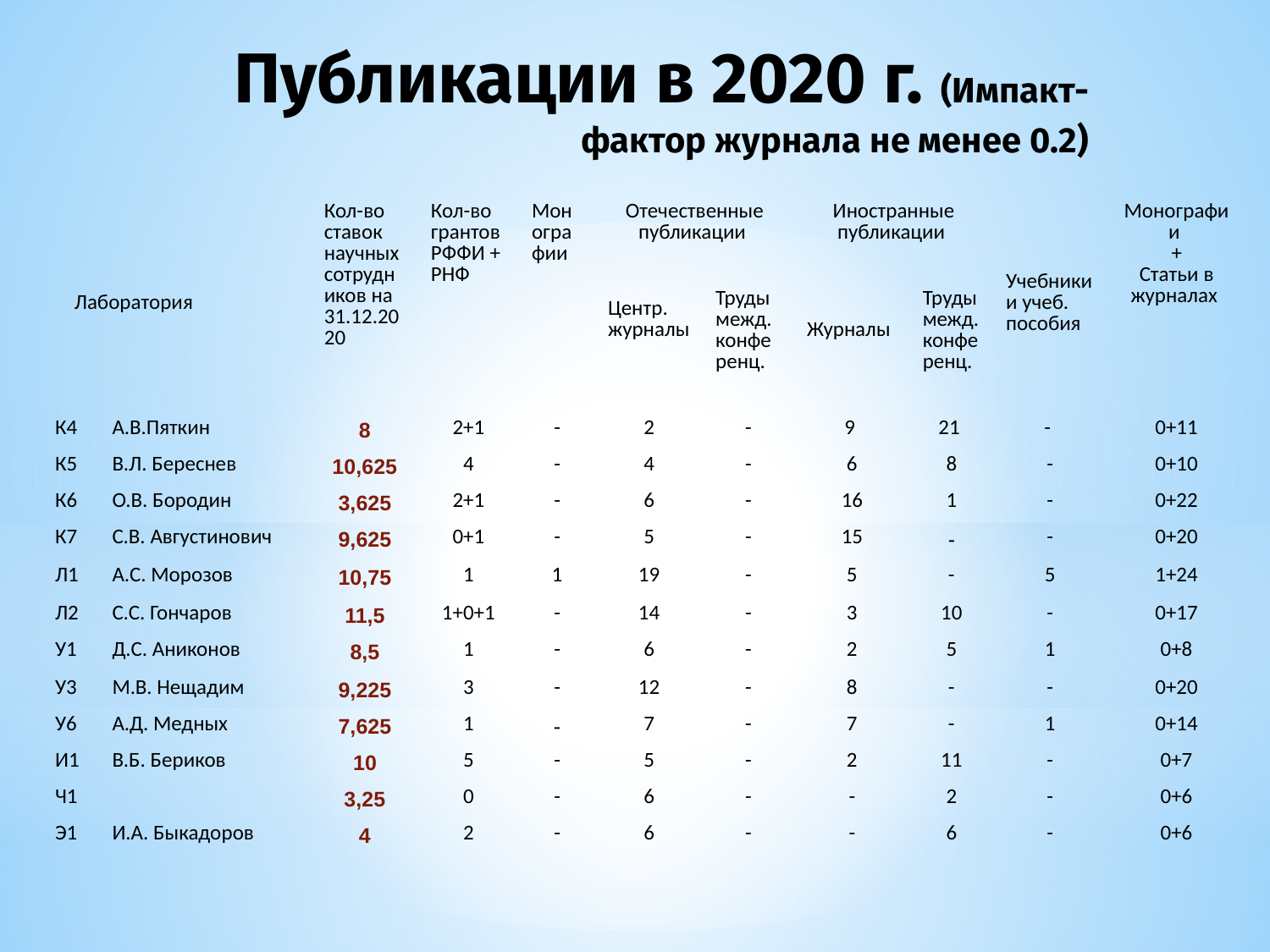

# Публикации в 2020 г. (Импакт-фактор журнала не менее 0.2)
| Лаборатория |  | Кол-во ставок научных сотрудников на 31.12.2020 | Кол-во грантов  РФФИ + РНФ | Монографии | Отечественные публикации |  | Иностранные публикации |  | Учебники и учеб. пособия | Монографии   +  Статьи в журналах |
| --- | --- | --- | --- | --- | --- | --- | --- | --- | --- | --- |
|  |  |  |  |  | Центр. журналы | Труды межд. конференц. | Журналы | Труды межд.конференц. |  |  |
| К4 | А.В.Пяткин | 8 | 2+1 | - | 2 | - | 9 | 21 | - | 0+11 |
| К5 | В.Л. Береснев | 10,625 | 4 | - | 4 | - | 6 | 8 | - | 0+10 |
| К6 | О.В. Бородин | 3,625 | 2+1 | - | 6 | - | 16 | 1 | - | 0+22 |
| К7 | С.В. Августинович | 9,625 | 0+1 | - | 5 | - | 15 | - | - | 0+20 |
| Л1 | А.С. Морозов | 10,75 | 1 | 1 | 19 | - | 5 | - | 5 | 1+24 |
| Л2 | С.С. Гончаров | 11,5 | 1+0+1 | - | 14 | - | 3 | 10 | - | 0+17 |
| У1 | Д.С. Аниконов | 8,5 | 1 | - | 6 | - | 2 | 5 | 1 | 0+8 |
| У3 | М.В. Нещадим | 9,225 | 3 | - | 12 | - | 8 | - | - | 0+20 |
| У6 | А.Д. Медных | 7,625 | 1 | - | 7 | - | 7 | - | 1 | 0+14 |
| И1 | В.Б. Бериков | 10 | 5 | - | 5 | - | 2 | 11 | - | 0+7 |
| Ч1 |  | 3,25 | 0 | - | 6 | - | - | 2 | - | 0+6 |
| Э1 | И.А. Быкадоров | 4 | 2 | - | 6 | - | - | 6 | - | 0+6 |